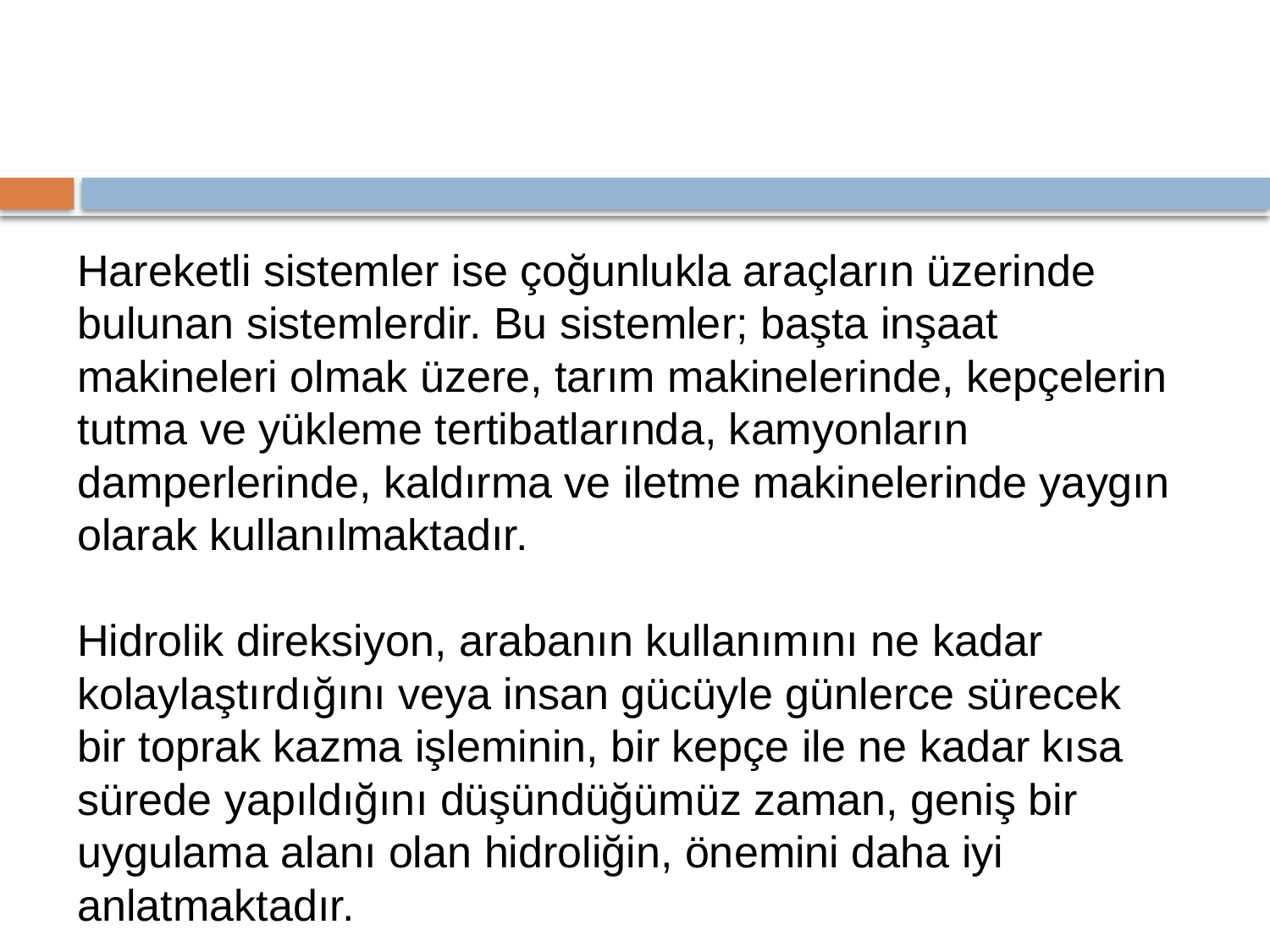

#
Hareketli sistemler ise çoğunlukla araçların üzerinde bulunan sistemlerdir. Bu sistemler; başta inşaat makineleri olmak üzere, tarım makinelerinde, kepçelerin tutma ve yükleme tertibatlarında, kamyonların damperlerinde, kaldırma ve iletme makinelerinde yaygın olarak kullanılmaktadır.

Hidrolik direksiyon, arabanın kullanımını ne kadar kolaylaştırdığını veya insan gücüyle günlerce sürecek bir toprak kazma işleminin, bir kepçe ile ne kadar kısa sürede yapıldığını düşündüğümüz zaman, geniş bir uygulama alanı olan hidroliğin, önemini daha iyi anlatmaktadır.